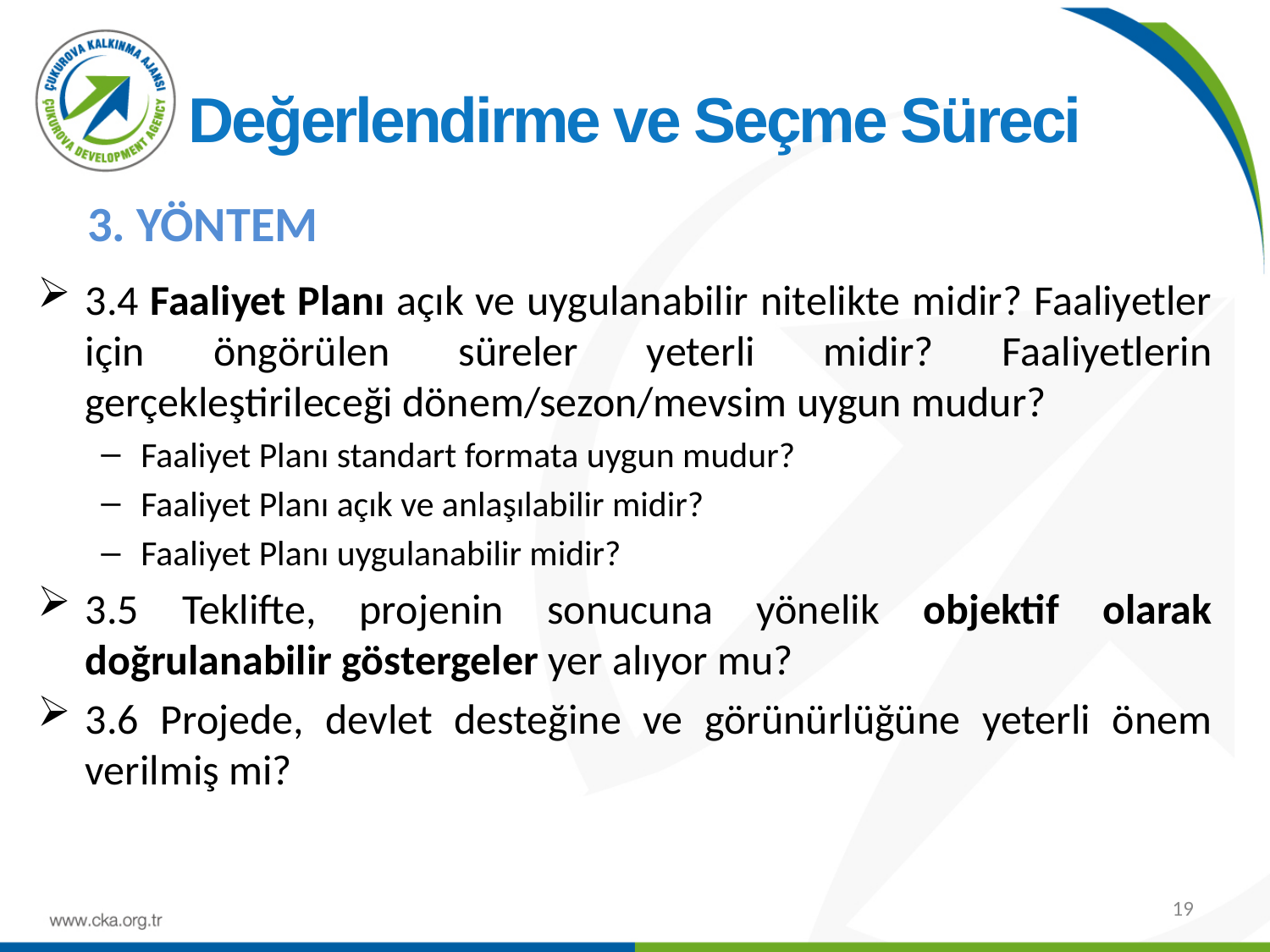

# Değerlendirme ve Seçme Süreci
3. YÖNTEM
3.4 Faaliyet Planı açık ve uygulanabilir nitelikte midir? Faaliyetler için öngörülen süreler yeterli midir? Faaliyetlerin gerçekleştirileceği dönem/sezon/mevsim uygun mudur?
Faaliyet Planı standart formata uygun mudur?
Faaliyet Planı açık ve anlaşılabilir midir?
Faaliyet Planı uygulanabilir midir?
3.5 Teklifte, projenin sonucuna yönelik objektif olarak doğrulanabilir göstergeler yer alıyor mu?
3.6 Projede, devlet desteğine ve görünürlüğüne yeterli önem verilmiş mi?
19